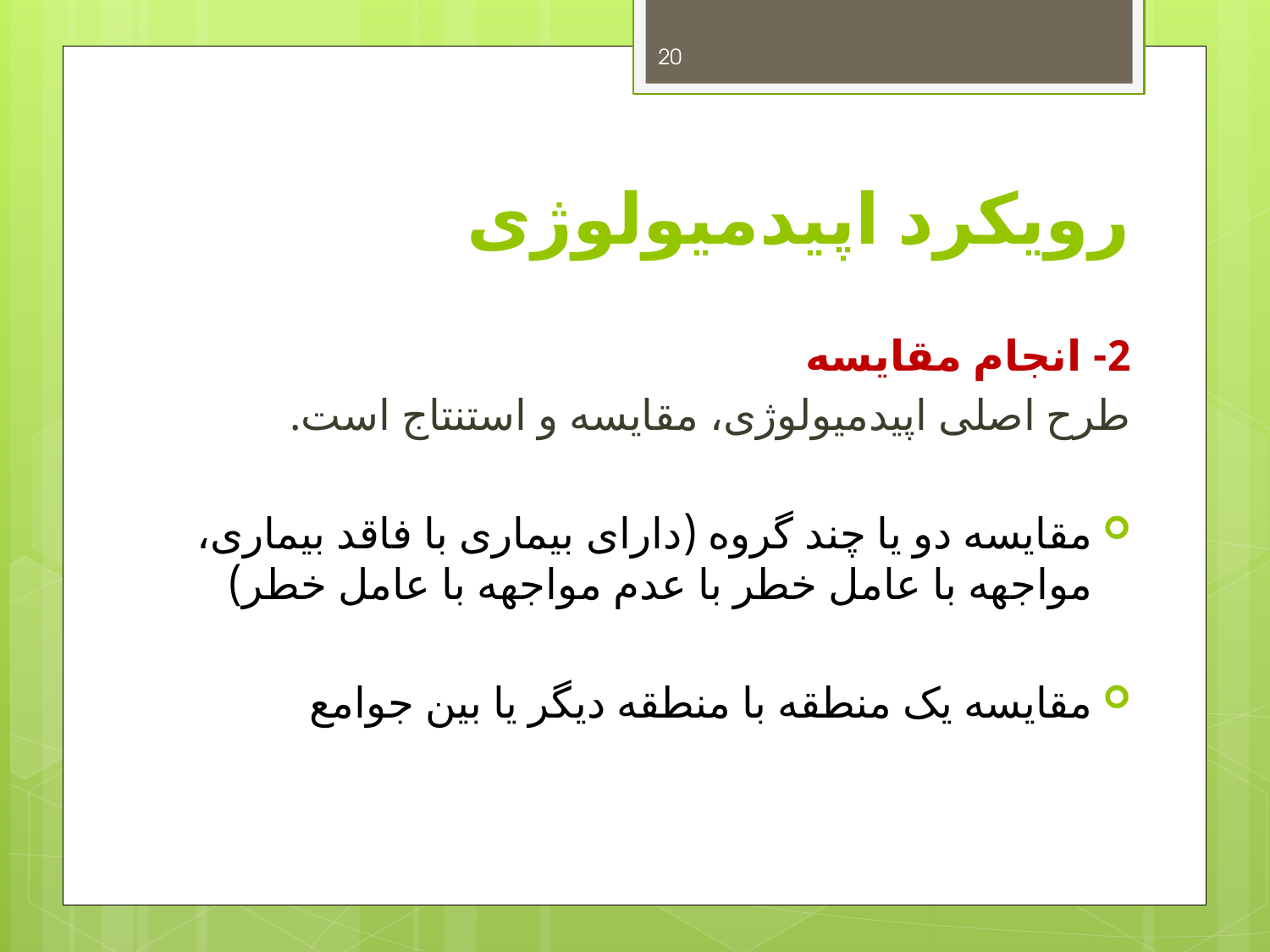

20
# رویکرد اپیدمیولوژی
2- انجام مقایسه
طرح اصلی اپیدمیولوژی، مقایسه و استنتاج است.

مقایسه دو یا چند گروه (دارای بیماری با فاقد بیماری، مواجهه با عامل خطر با عدم مواجهه با عامل خطر)

مقایسه یک منطقه با منطقه دیگر یا بین جوامع